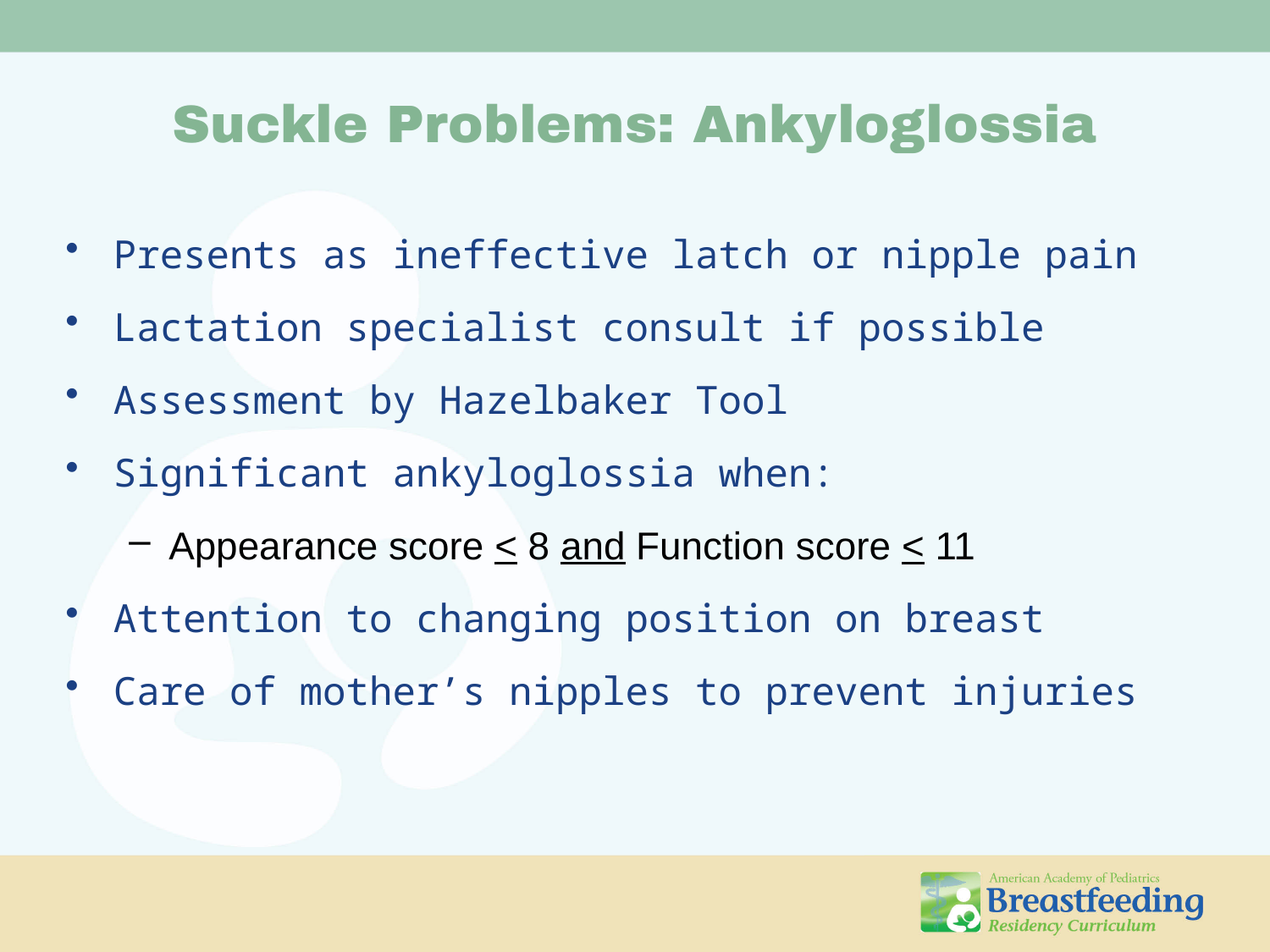

Suckle Problems: Ankyloglossia
Presents as ineffective latch or nipple pain
Lactation specialist consult if possible
Assessment by Hazelbaker Tool
Significant ankyloglossia when:
Appearance score < 8 and Function score < 11
Attention to changing position on breast
Care of mother’s nipples to prevent injuries